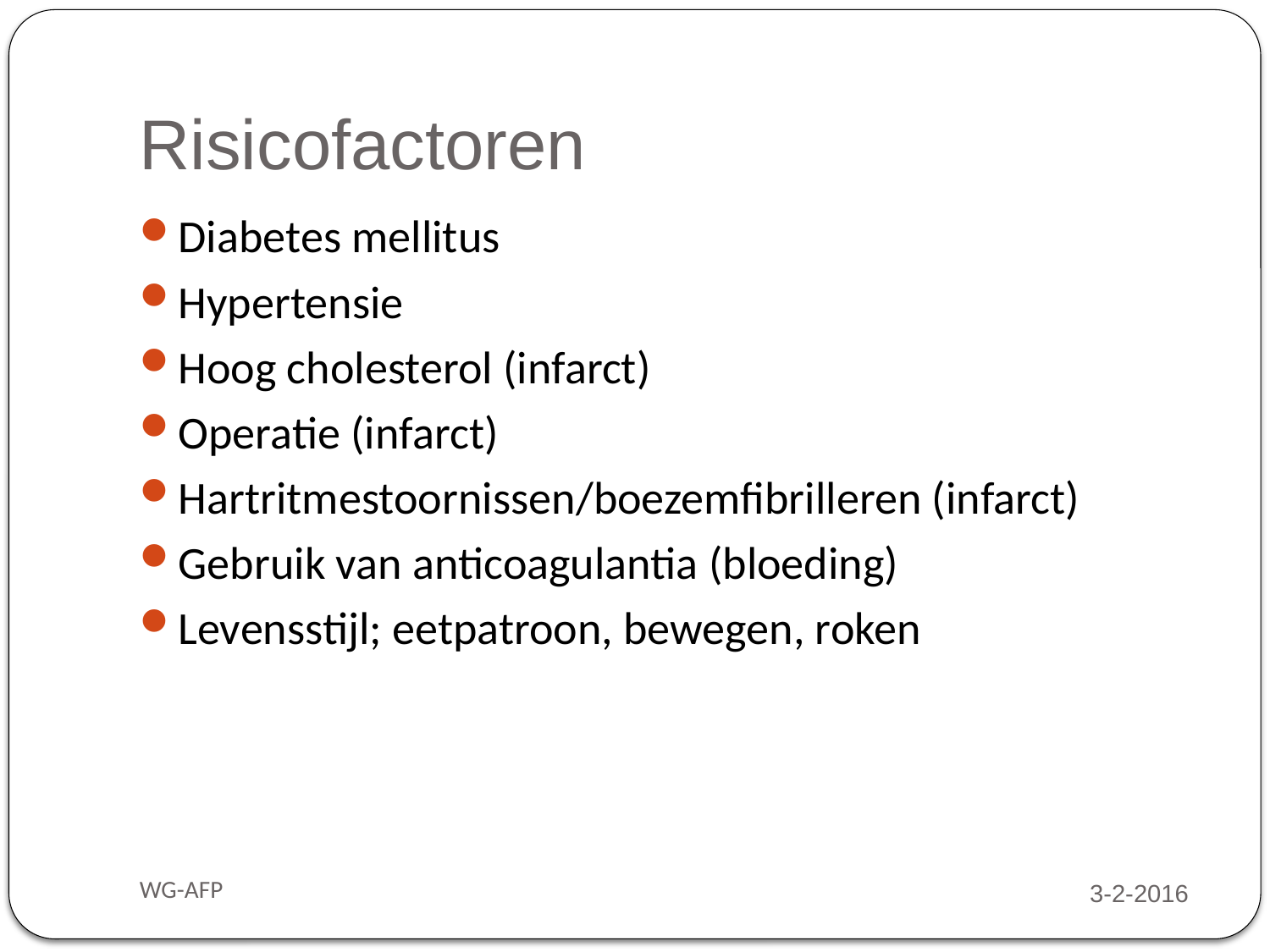

# Risicofactoren
Diabetes mellitus
Hypertensie
Hoog cholesterol (infarct)
Operatie (infarct)
Hartritmestoornissen/boezemfibrilleren (infarct)
Gebruik van anticoagulantia (bloeding)
Levensstijl; eetpatroon, bewegen, roken
WG-AFP
3-2-2016